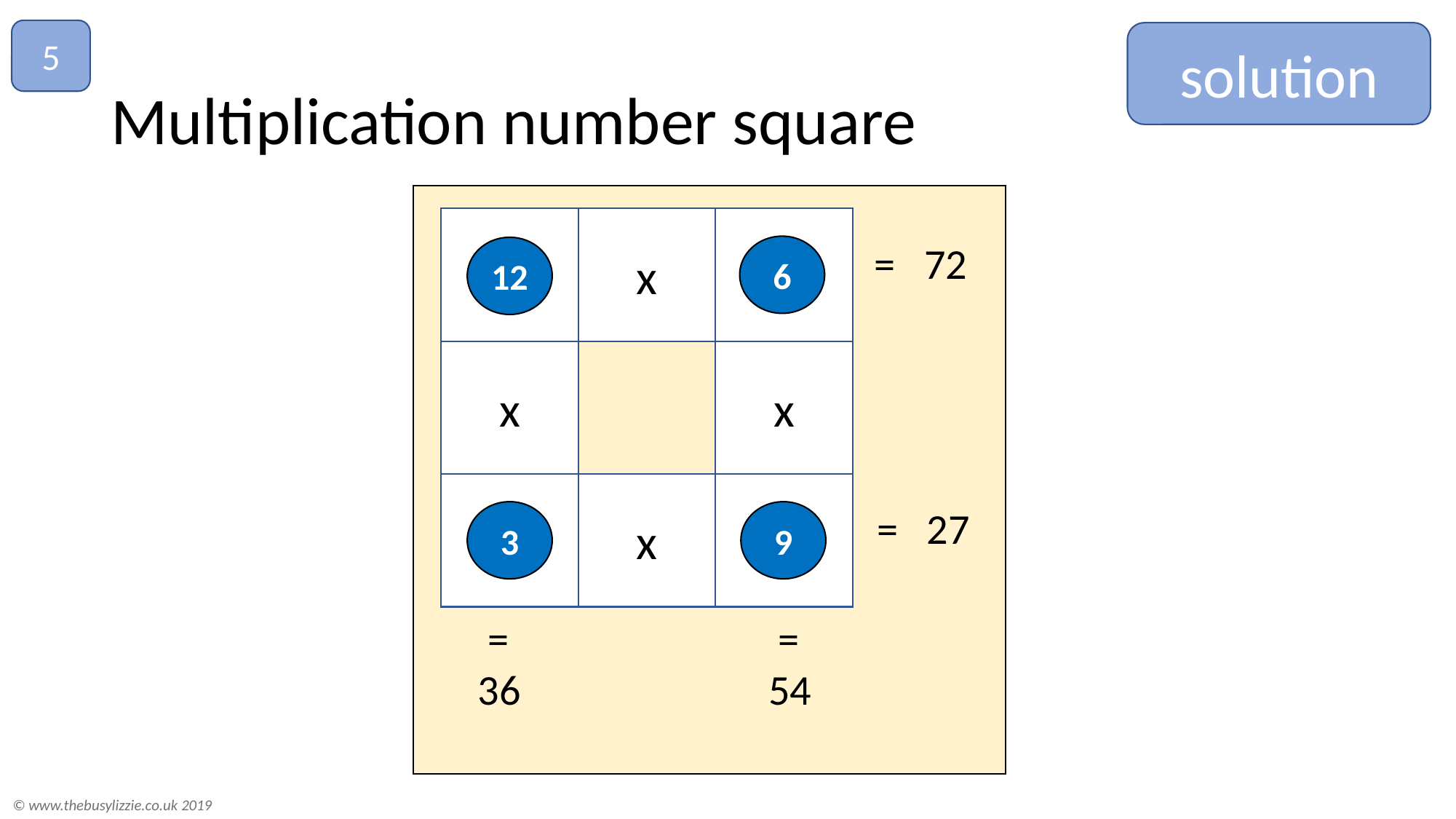

5
solution
# Multiplication number square

x

=   72
x

x

x

=   27
 =
36
 =
54
6
12
3
9
© www.thebusylizzie.co.uk 2019